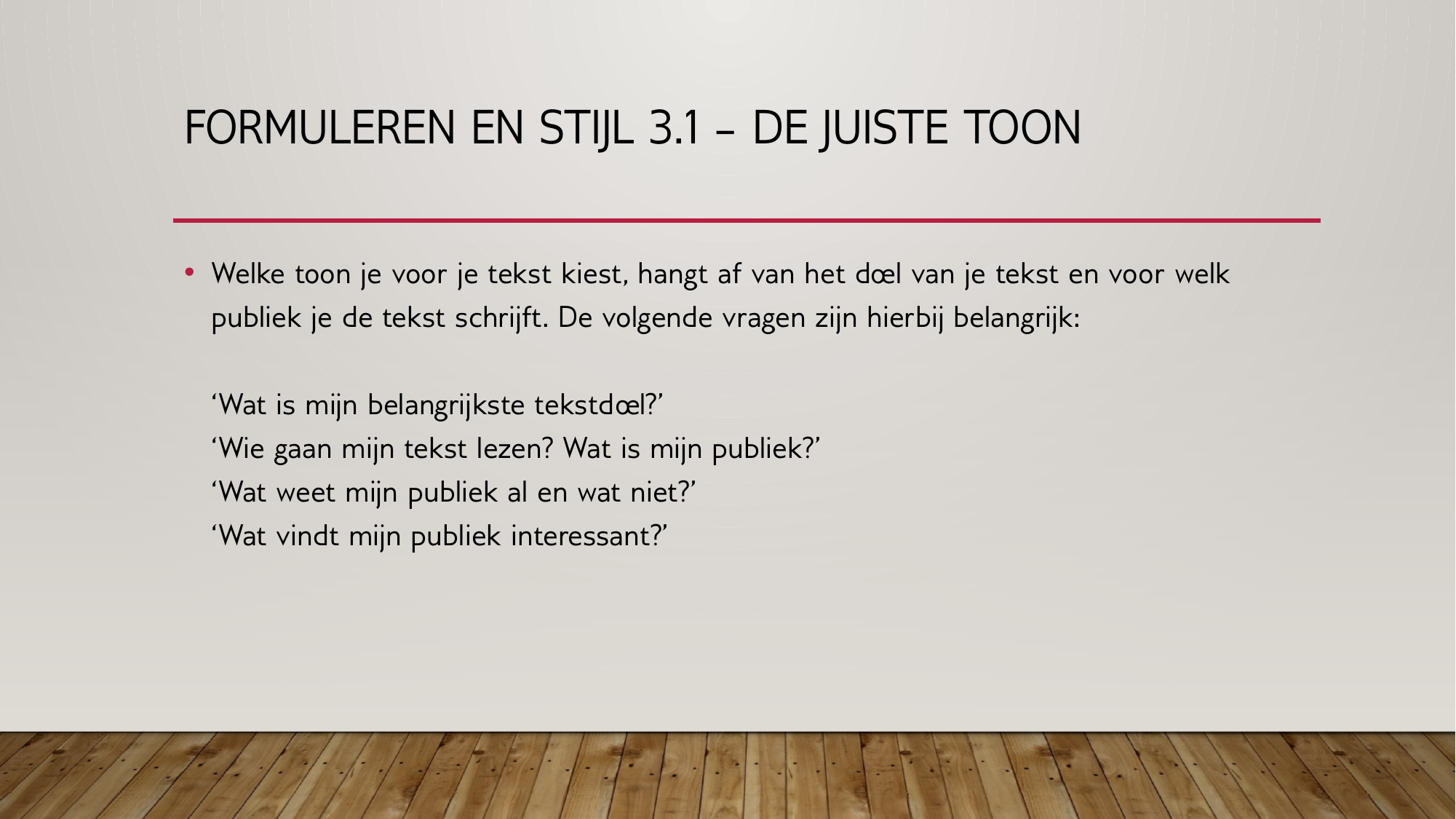

# Formuleren en stijl 3.1 – de juiste toon
Welke toon je voor je tekst kiest, hangt af van het doel van je tekst en voor welk publiek je de tekst schrijft. De volgende vragen zijn hierbij belangrijk:
‘Wat is mijn belangrijkste tekstdoel?’
‘Wie gaan mijn tekst lezen? Wat is mijn publiek?’
‘Wat weet mijn publiek al en wat niet?’
‘Wat vindt mijn publiek interessant?’